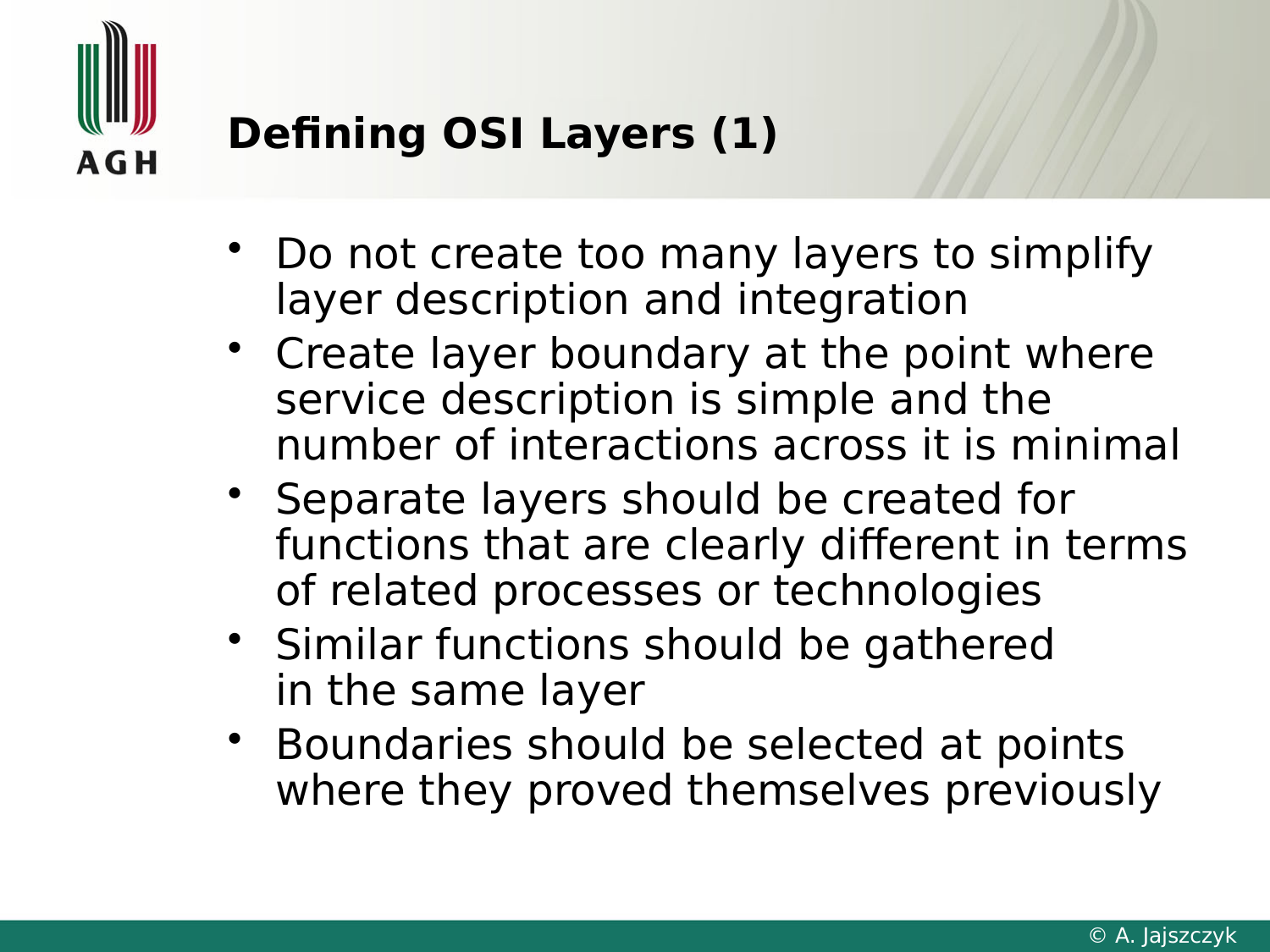

# Defining OSI Layers (1)
Do not create too many layers to simplify layer description and integration
Create layer boundary at the point where service description is simple and the number of interactions across it is minimal
Separate layers should be created for functions that are clearly different in terms of related processes or technologies
Similar functions should be gathered
in the same layer
Boundaries should be selected at points where they proved themselves previously